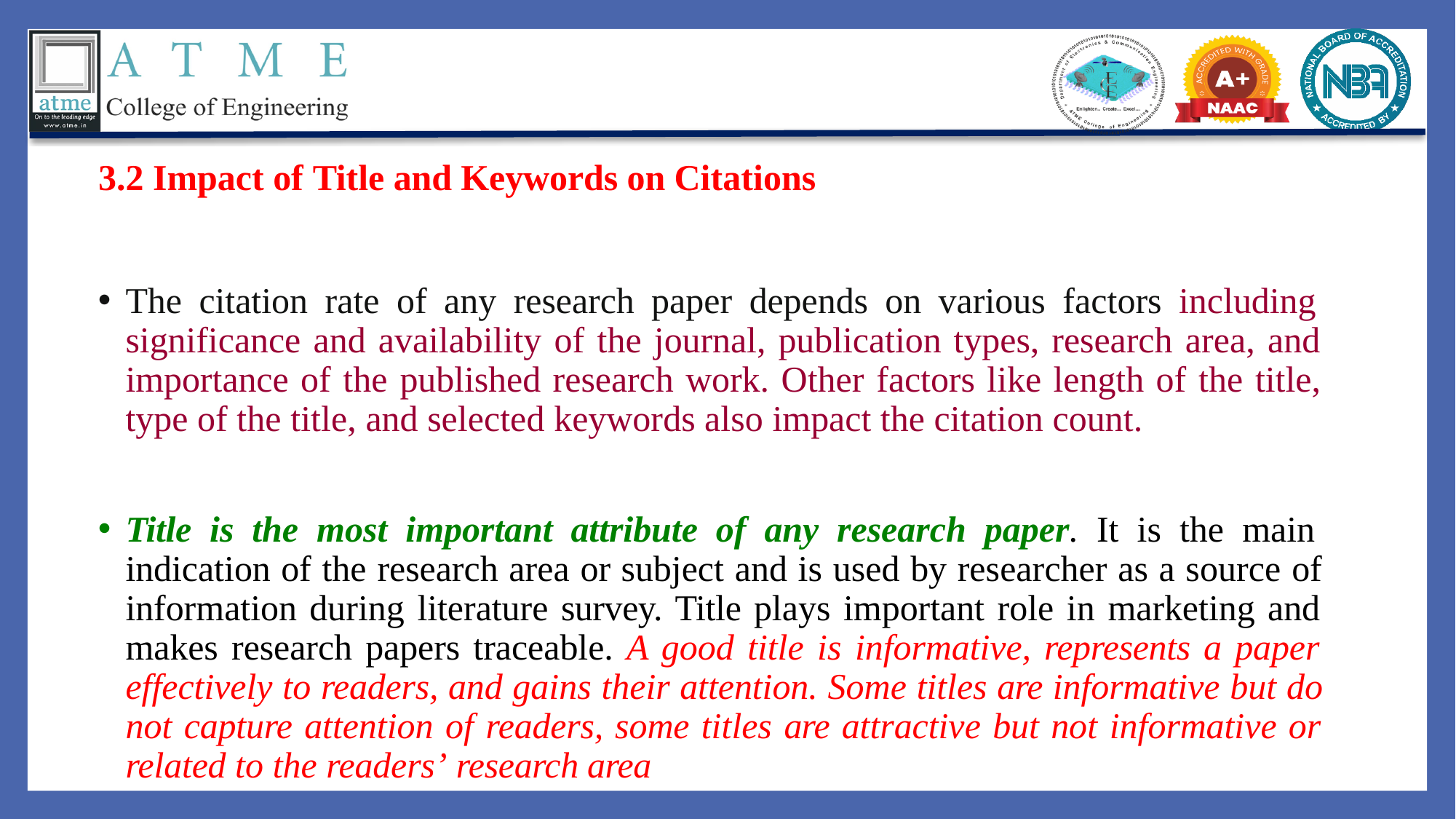

3.2 Impact of Title and Keywords on Citations

The citation rate of any research paper depends on various factors including  significance and availability of the journal, publication types, research area, and  importance of the published research work. Other factors like length of the title,  type of the title, and selected keywords also impact the citation count.

Title is the most important attribute of any research paper. It is the main  indication of the research area or subject and is used by researcher as a source of  information during literature survey. Title plays important role in marketing and  makes research papers traceable. A good title is informative, represents a paper  effectively to readers, and gains their attention. Some titles are informative but do  not capture attention of readers, some titles are attractive but not informative or  related to the readers’ research area